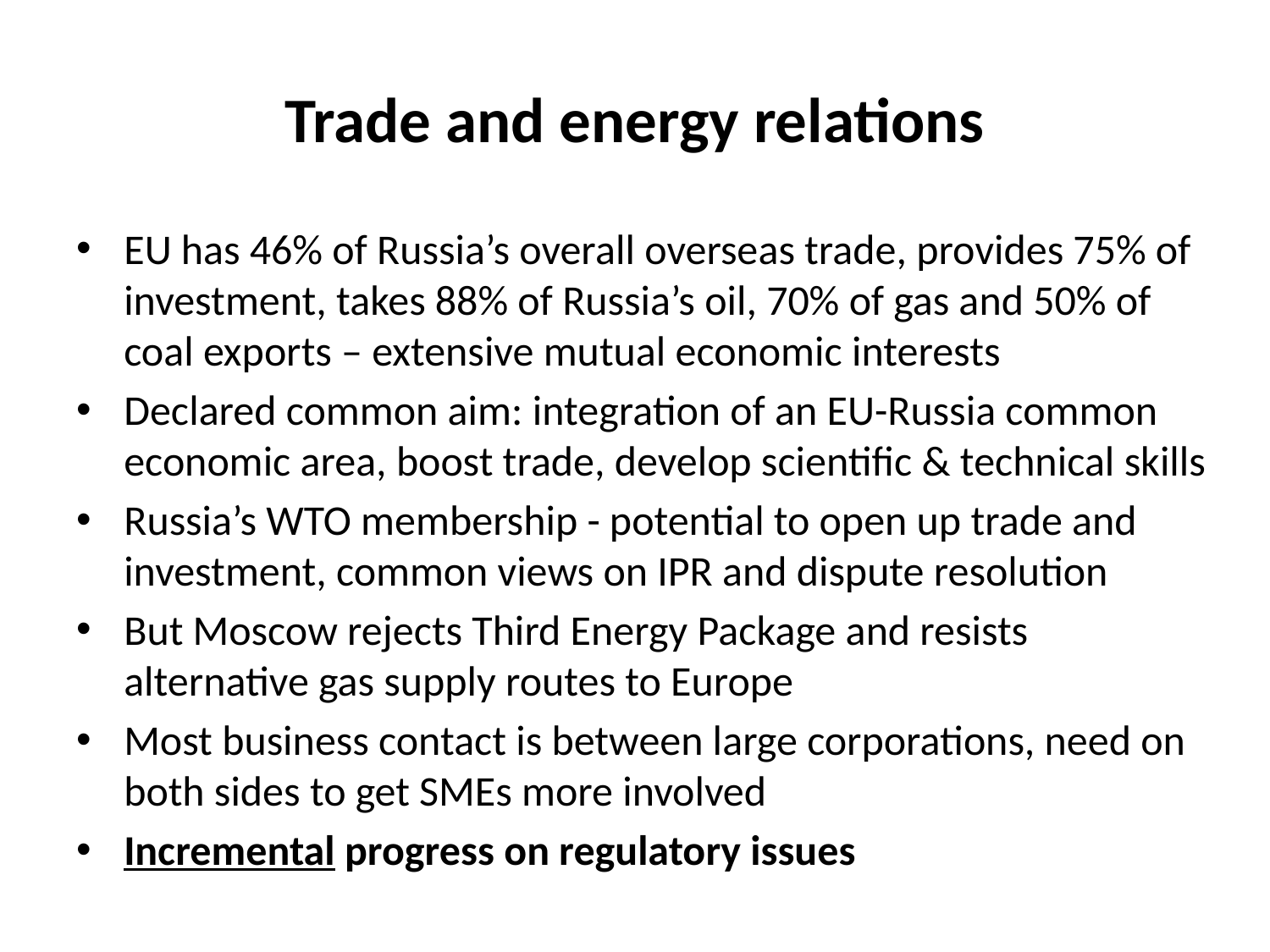

# Trade and energy relations
EU has 46% of Russia’s overall overseas trade, provides 75% of investment, takes 88% of Russia’s oil, 70% of gas and 50% of coal exports – extensive mutual economic interests
Declared common aim: integration of an EU-Russia common economic area, boost trade, develop scientific & technical skills
Russia’s WTO membership - potential to open up trade and investment, common views on IPR and dispute resolution
But Moscow rejects Third Energy Package and resists alternative gas supply routes to Europe
Most business contact is between large corporations, need on both sides to get SMEs more involved
Incremental progress on regulatory issues